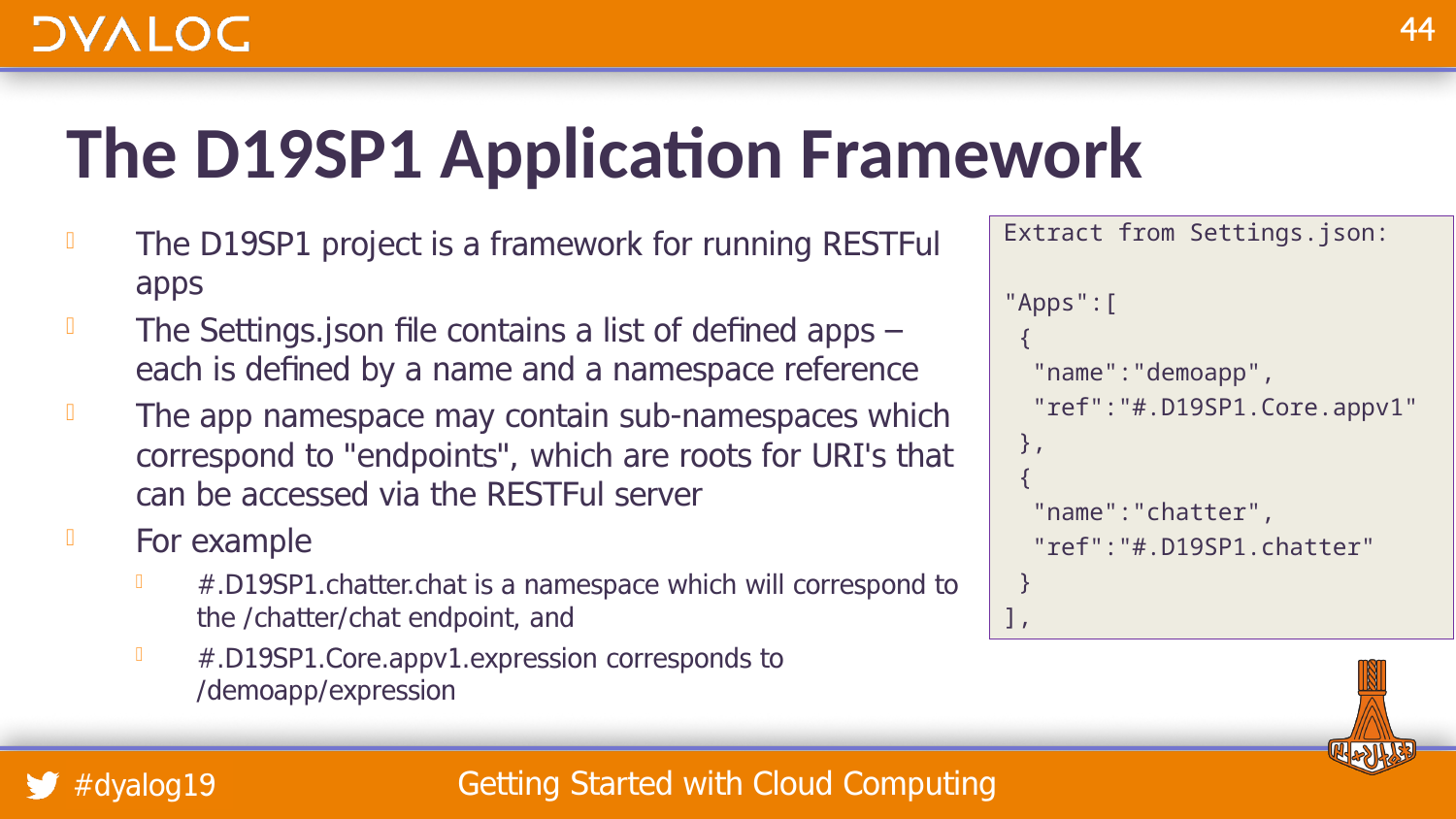

# The D19SP1 Application Framework
Extract from Settings.json:

"Apps":[
 {
  "name":"demoapp",
  "ref":"#.D19SP1.Core.appv1"
 },
 {
  "name":"chatter",
  "ref":"#.D19SP1.chatter"
 }
],
The D19SP1 project is a framework for running RESTFul apps
The Settings.json file contains a list of defined apps – each is defined by a name and a namespace reference
The app namespace may contain sub-namespaces which correspond to "endpoints", which are roots for URI's that can be accessed via the RESTFul server
For example
#.D19SP1.chatter.chat is a namespace which will correspond to the /chatter/chat endpoint, and
#.D19SP1.Core.appv1.expression corresponds to /demoapp/expression